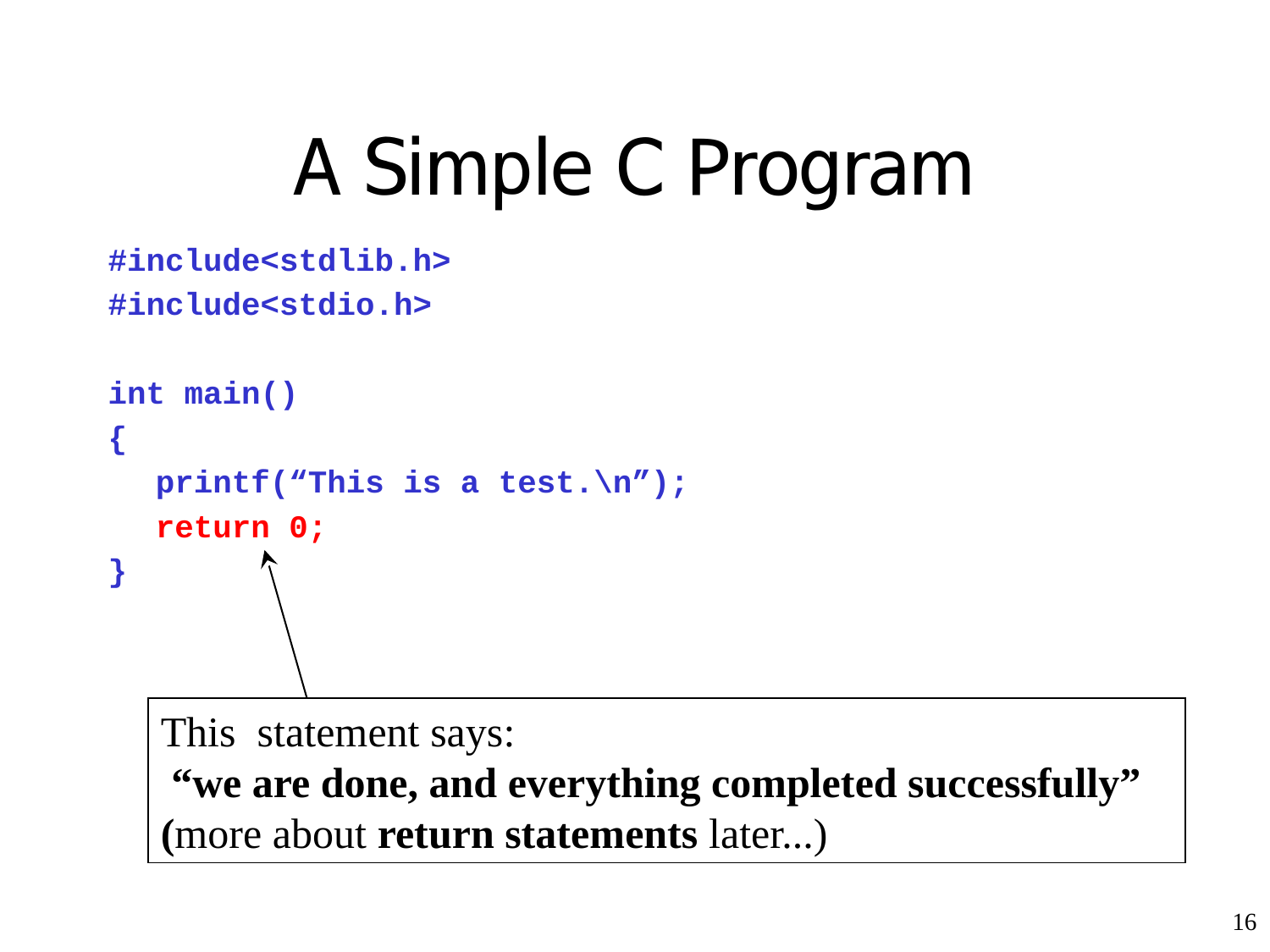

# A Simple C Program
#include<stdlib.h>
#include<stdio.h>

int main()
{
	printf(“This is a test.\n”);
	return 0;
}

This  statement says:
 “we are done, and everything completed successfully”
(more about return statements later...)
16